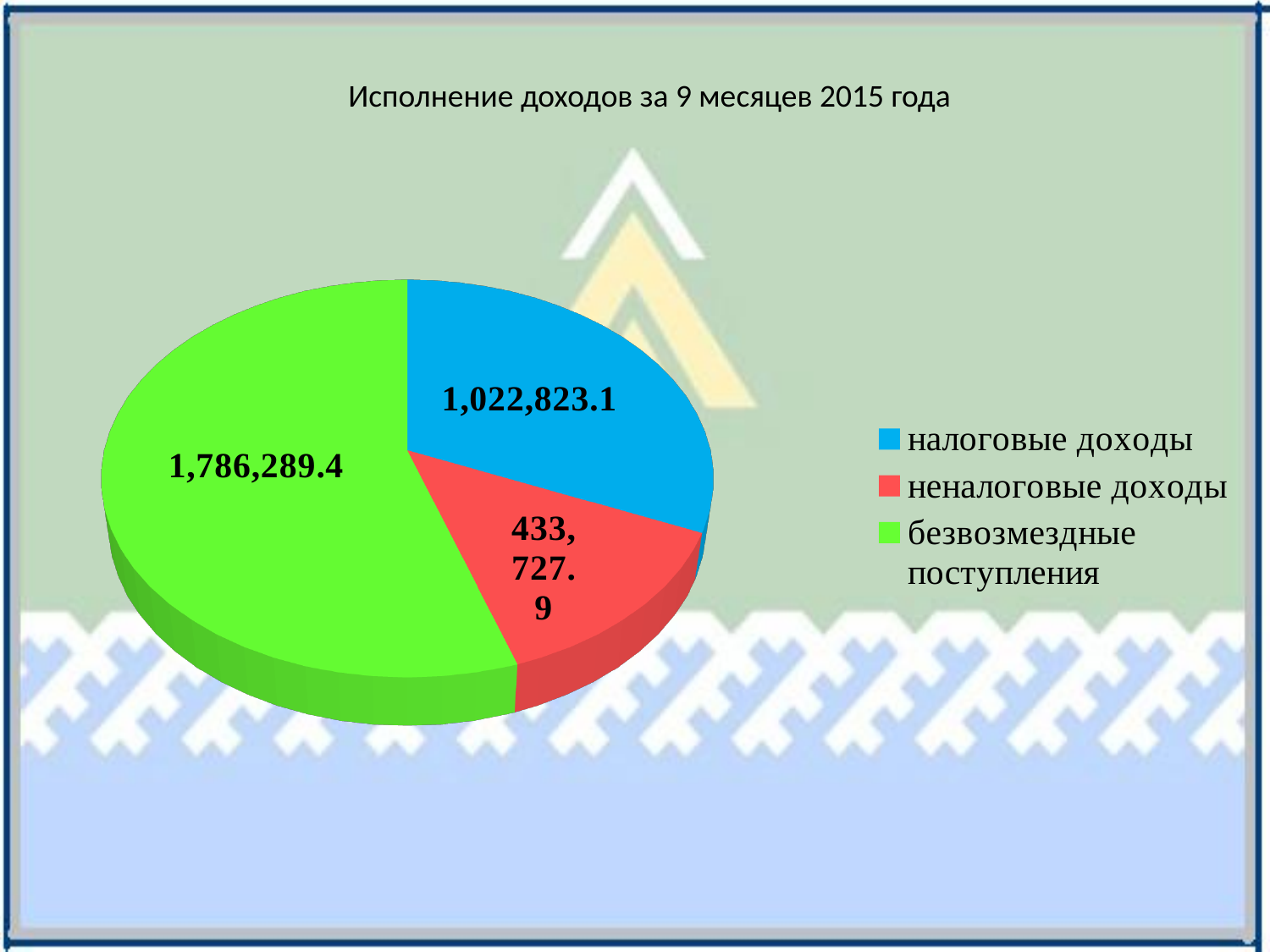

Исполнение доходов за 9 месяцев 2015 года

[unsupported chart]